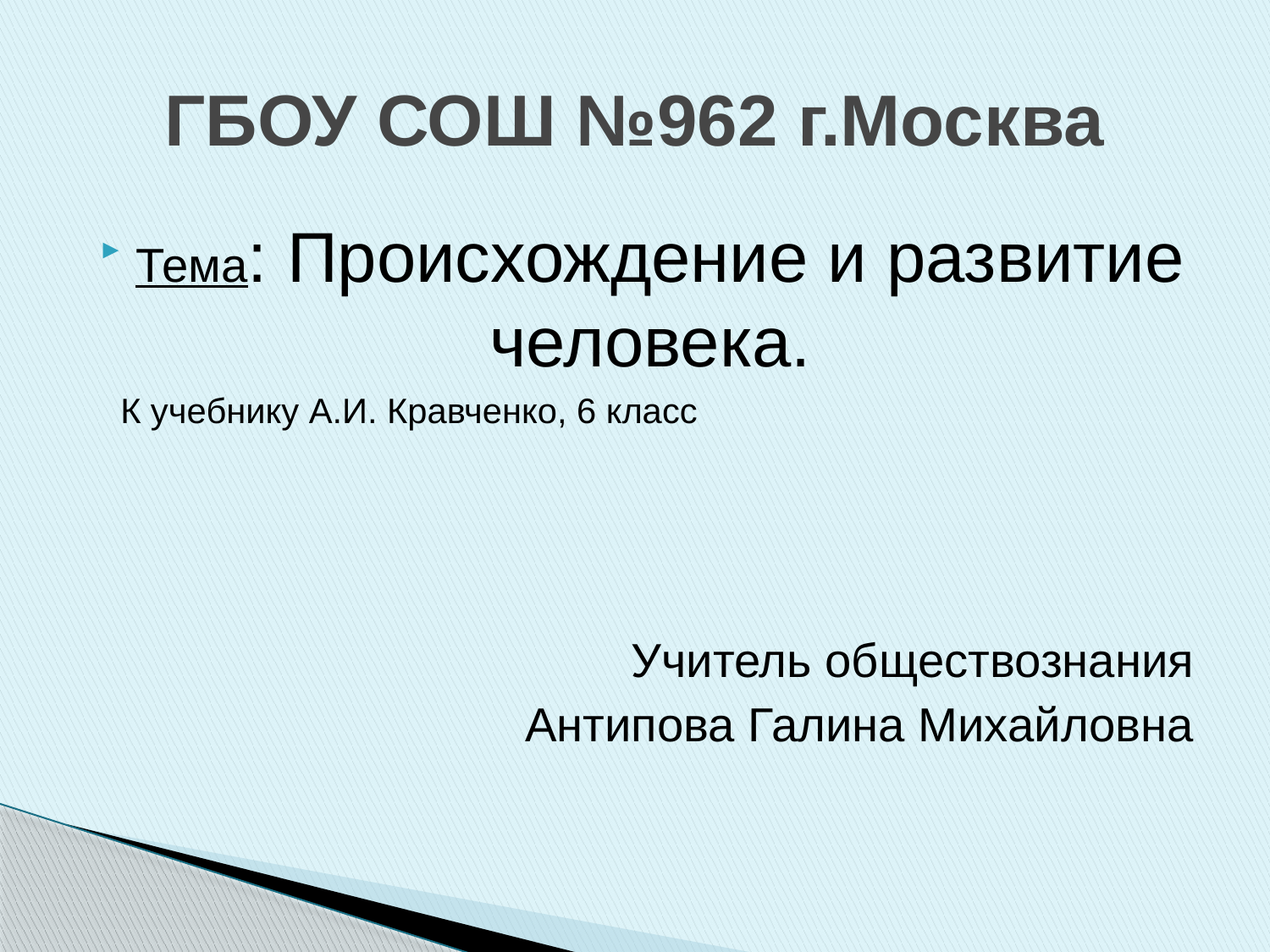

# ГБОУ СОШ №962 г.Москва
Тема: Происхождение и развитие человека.
   К учебнику А.И. Кравченко, 6 класс

Учитель обществознания
Антипова Галина Михайловна